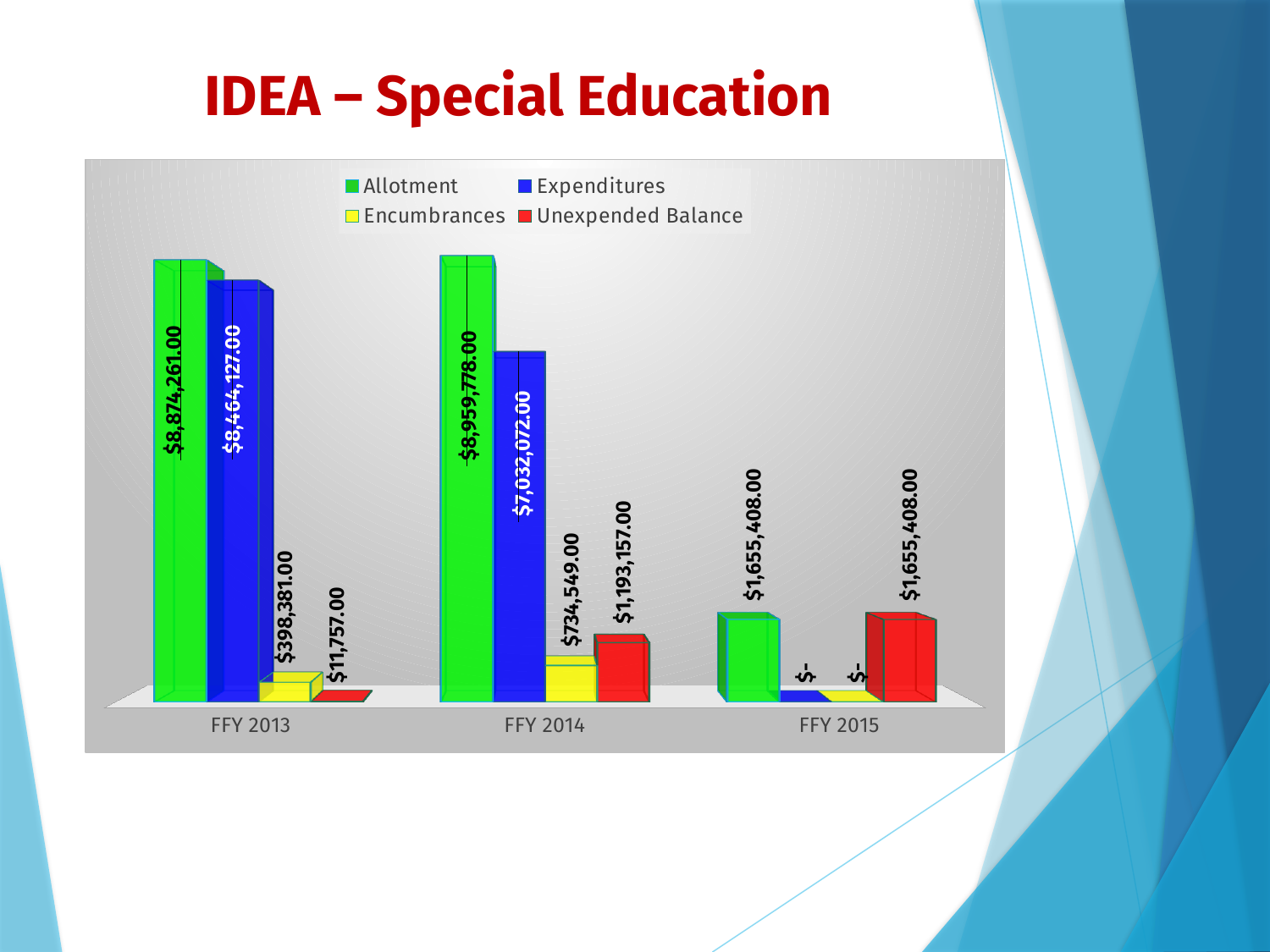

# IDEA – Special Education

[unsupported chart]

12